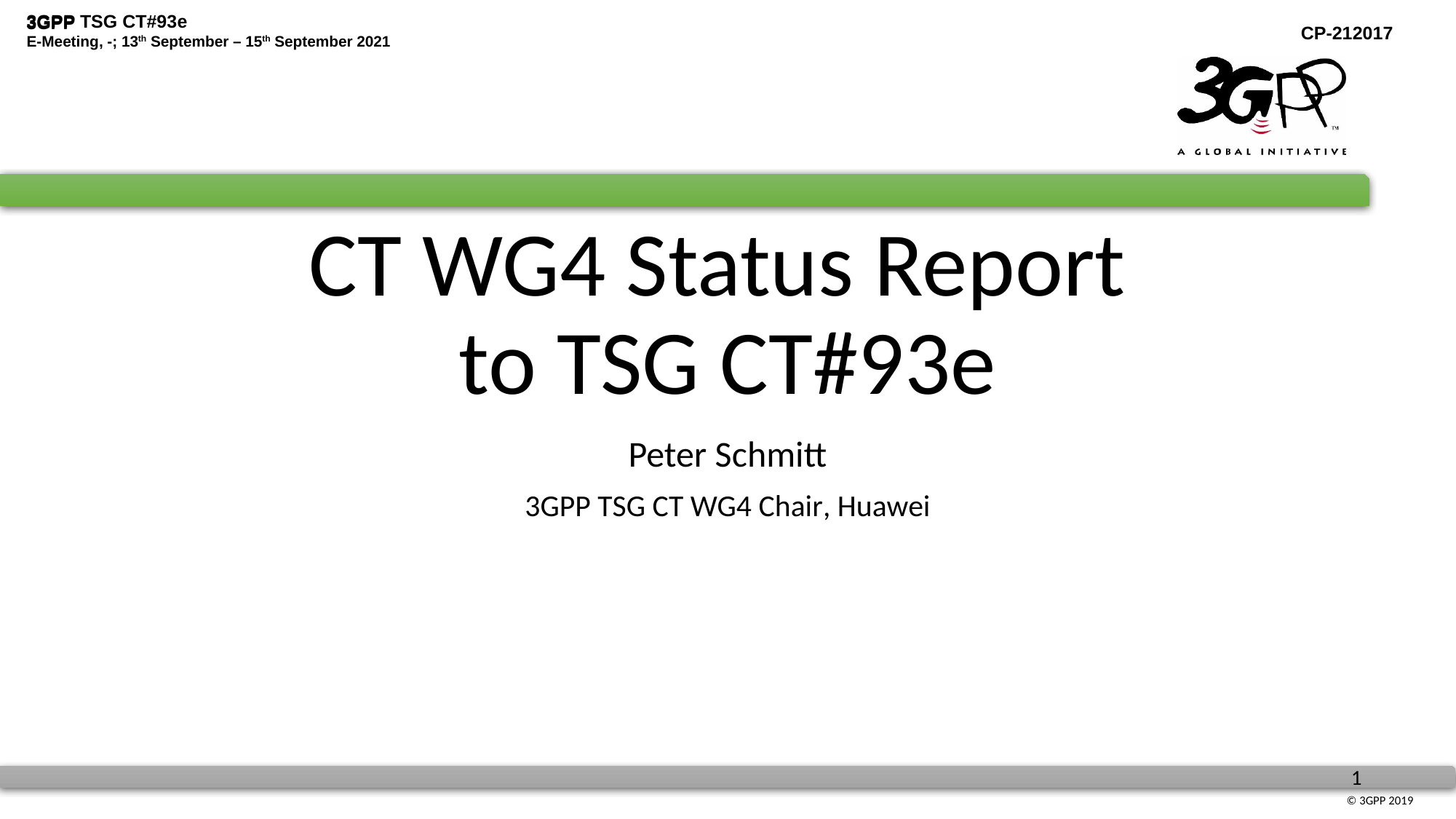

# CT WG4 Status Report to TSG CT#93e
Peter Schmitt
3GPP TSG CT WG4 Chair, Huawei